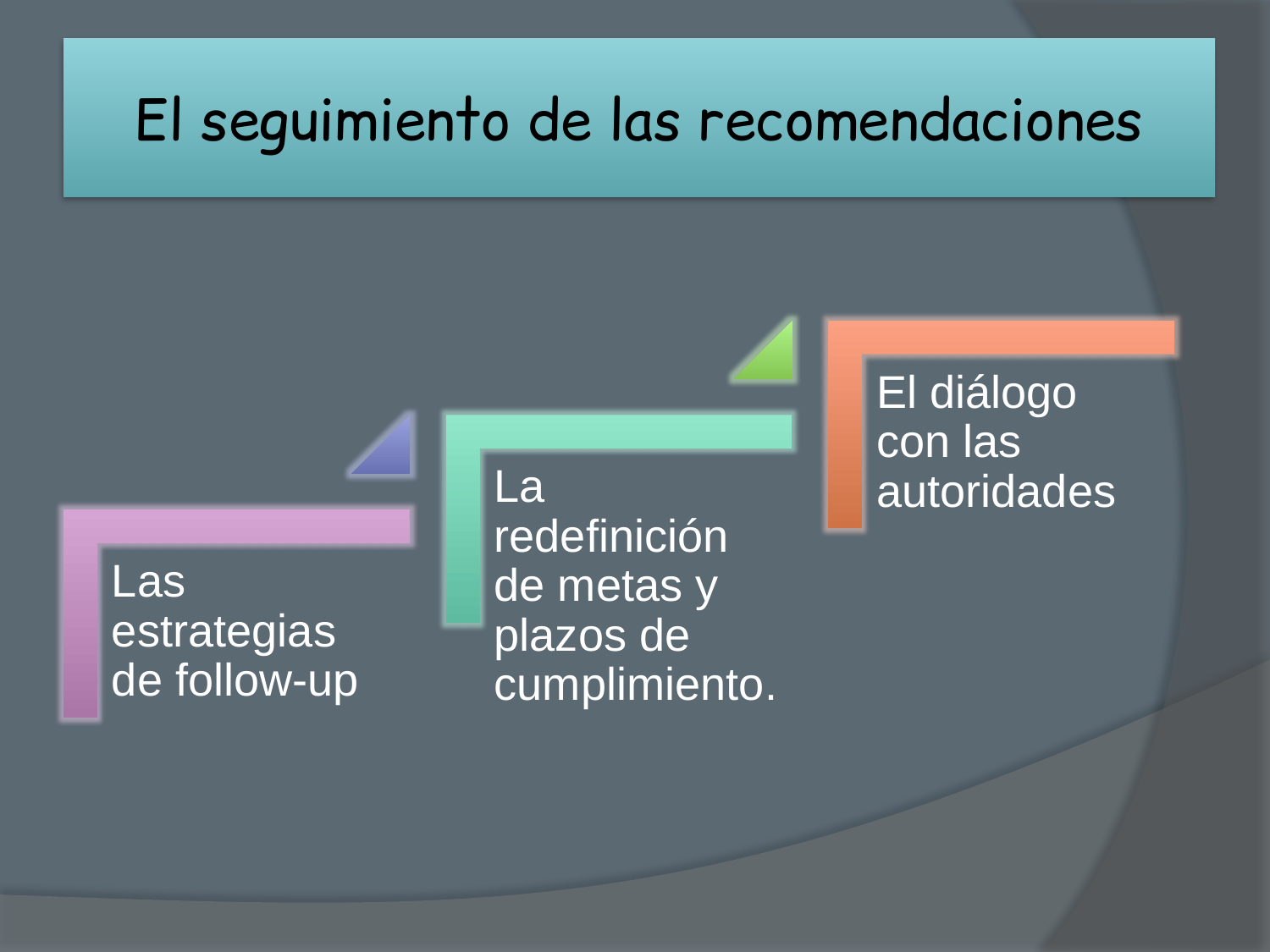

# El seguimiento de las recomendaciones
Las estrategias de follow-up
La redefinición de metas y plazos de cumplimiento.
El diálogo con las autoridades